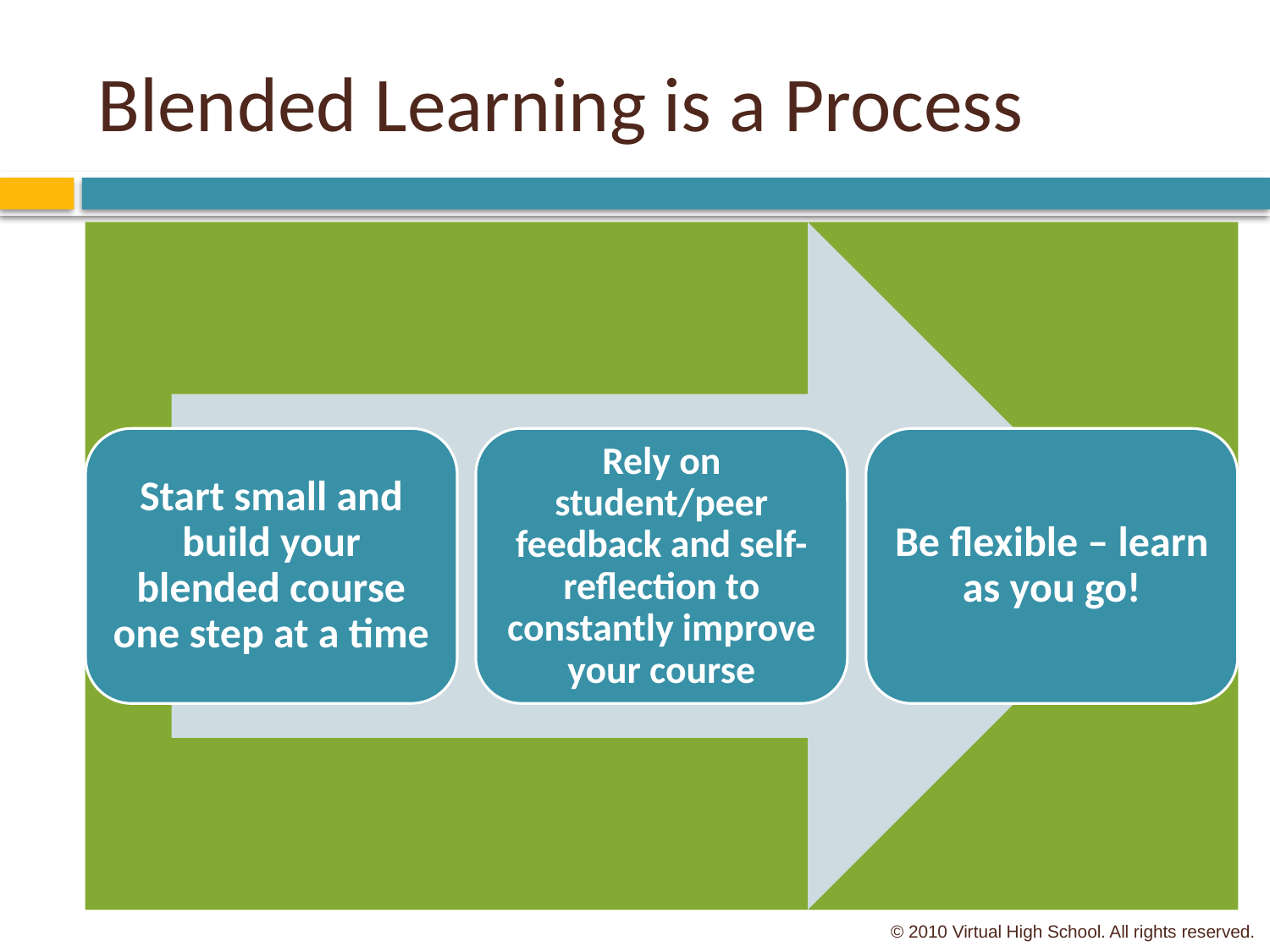

# Blended Learning is a Process
Start small and build your blended course one step at a time
Rely on student/peer feedback and self-reflection to constantly improve your course
Be flexible – learn as you go!